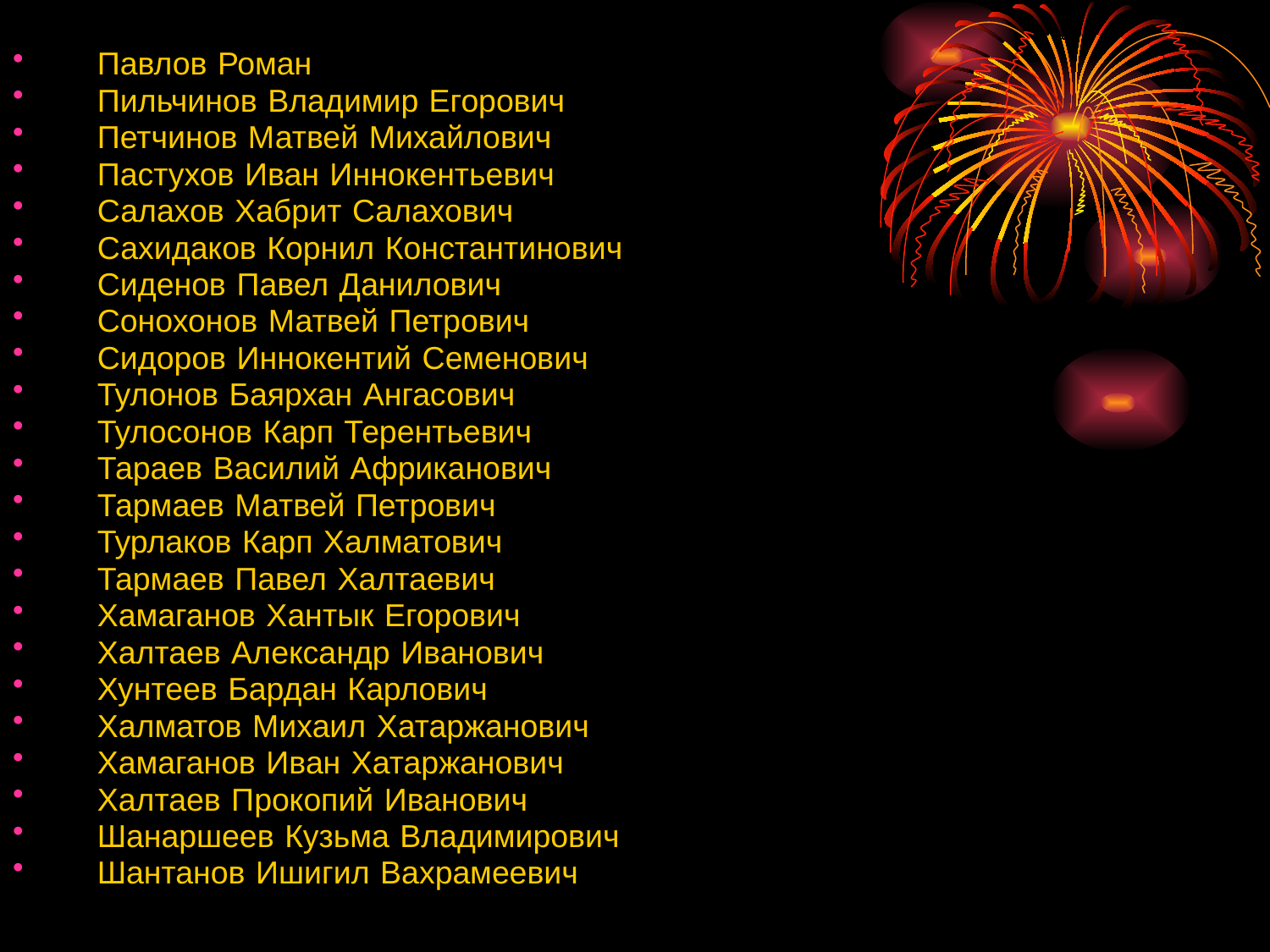

Павлов Роман
Пильчинов Владимир Егорович
Петчинов Матвей Михайлович
Пастухов Иван Иннокентьевич
Салахов Хабрит Салахович
Сахидаков Корнил Константинович
Сиденов Павел Данилович
Сонохонов Матвей Петрович
Сидоров Иннокентий Семенович
Тулонов Баярхан Ангасович
Тулосонов Карп Терентьевич
Тараев Василий Африканович
Тармаев Матвей Петрович
Турлаков Карп Халматович
Тармаев Павел Халтаевич
Хамаганов Хантык Егорович
Халтаев Александр Иванович
Хунтеев Бардан Карлович
Халматов Михаил Хатаржанович
Хамаганов Иван Хатаржанович
Халтаев Прокопий Иванович
Шанаршеев Кузьма Владимирович
Шантанов Ишигил Вахрамеевич